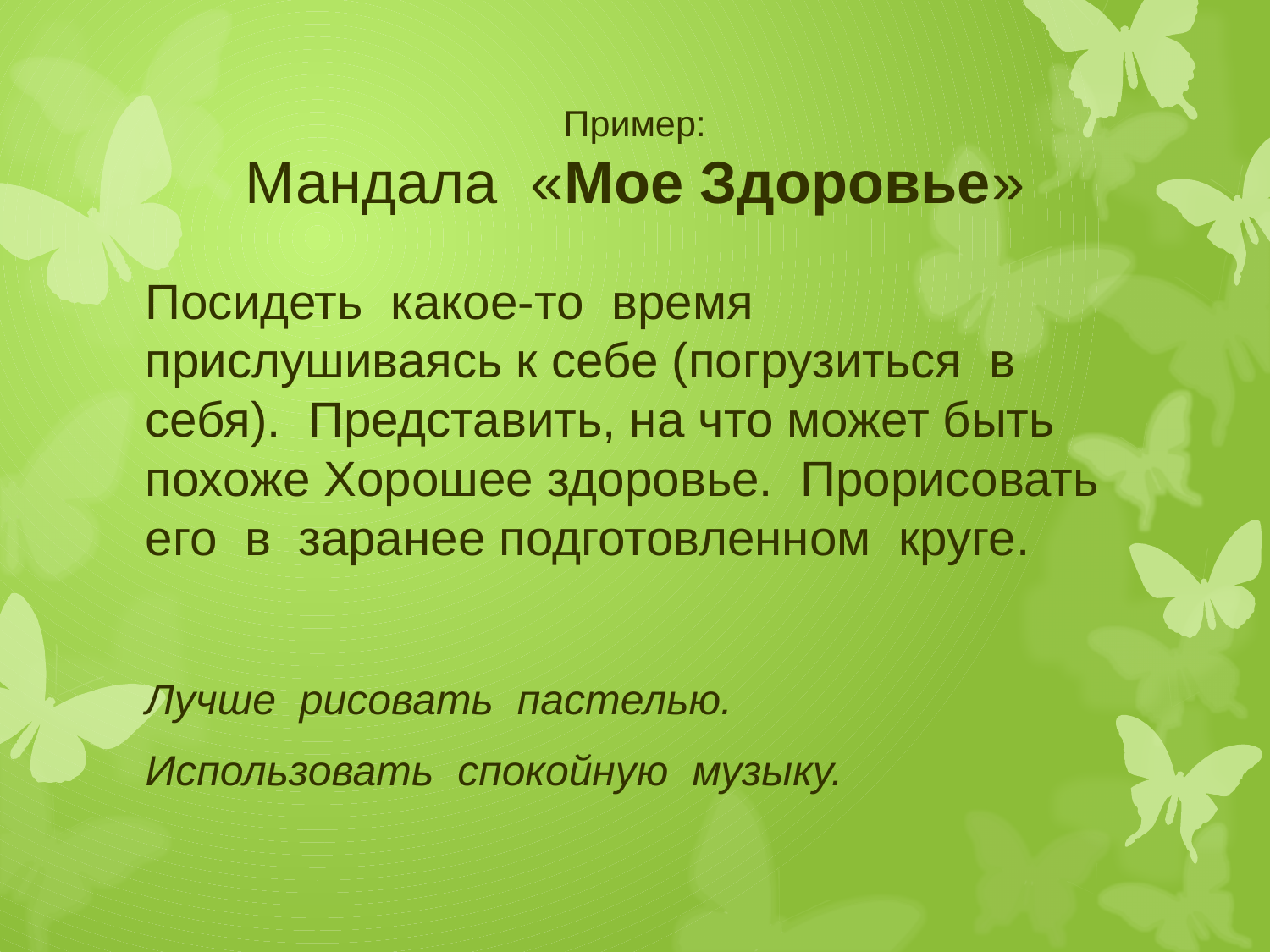

# Пример: Мандала  «Мое Здоровье»
	Посидеть  какое-то  время прислушиваясь к себе (погрузиться  в себя).  Представить, на что может быть похоже Хорошее здоровье.  Прорисовать  его  в  заранее подготовленном  круге.

	Лучше  рисовать  пастелью.
	Использовать  спокойную  музыку.